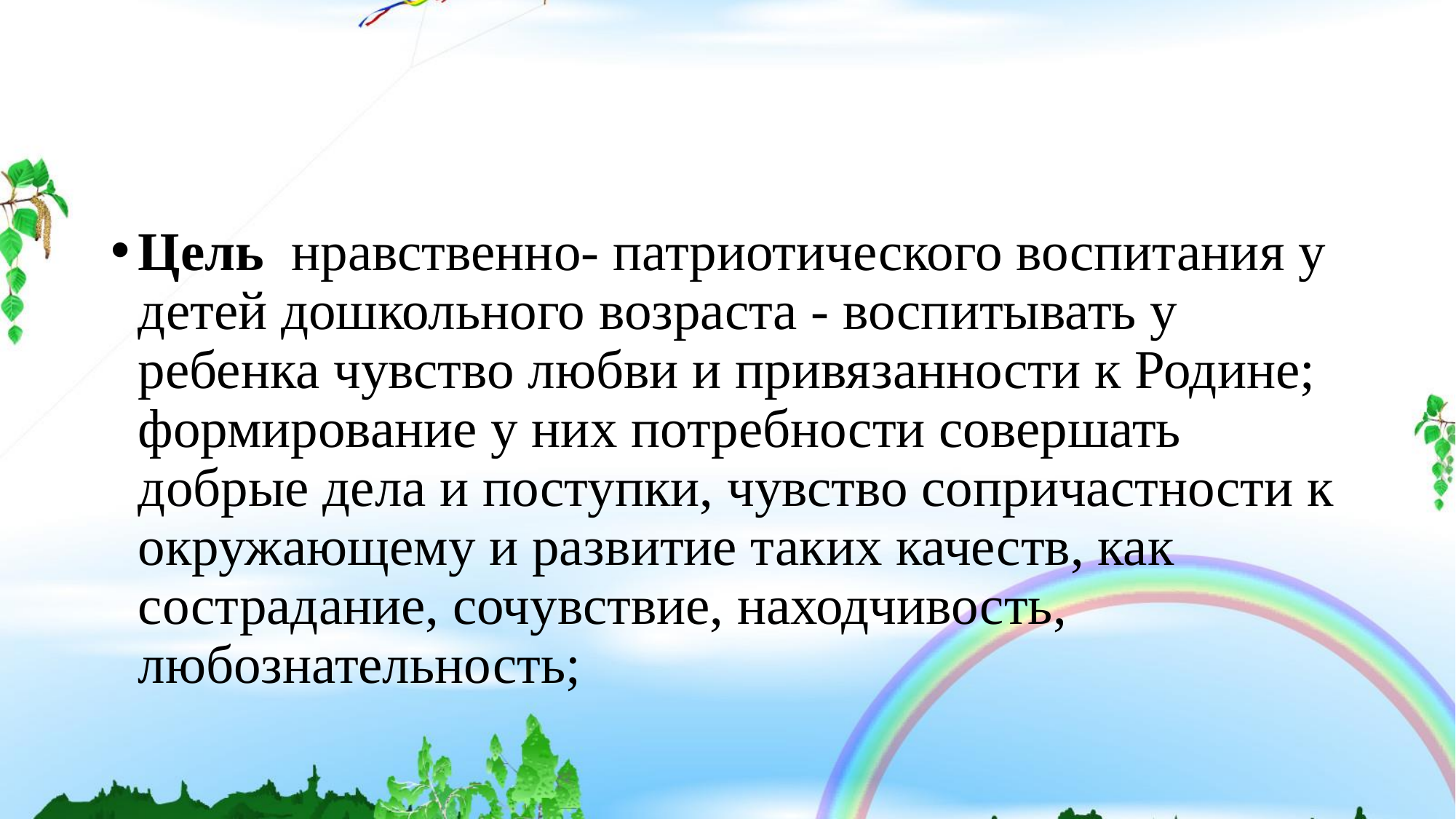

Цель  нравственно- патриотического воспитания у детей дошкольного возраста - воспитывать у ребенка чувство любви и привязанности к Родине; формирование у них потребности совершать добрые дела и поступки, чувство сопричастности к окружающему и развитие таких качеств, как сострадание, сочувствие, находчивость, любознательность;